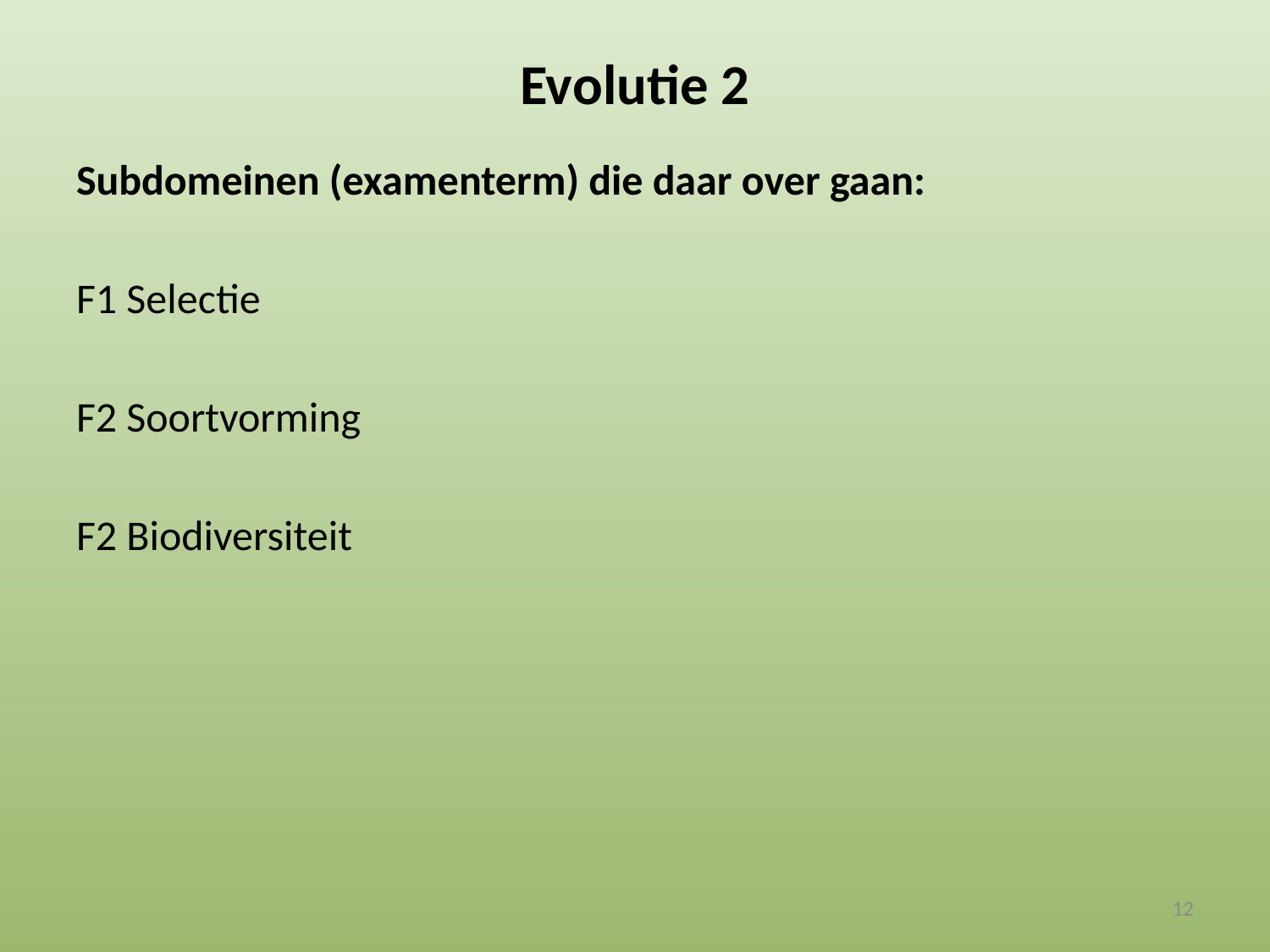

# Evolutie 2
Subdomeinen (examenterm) die daar over gaan:

F1 Selectie

F2 Soortvorming

F2 Biodiversiteit

12